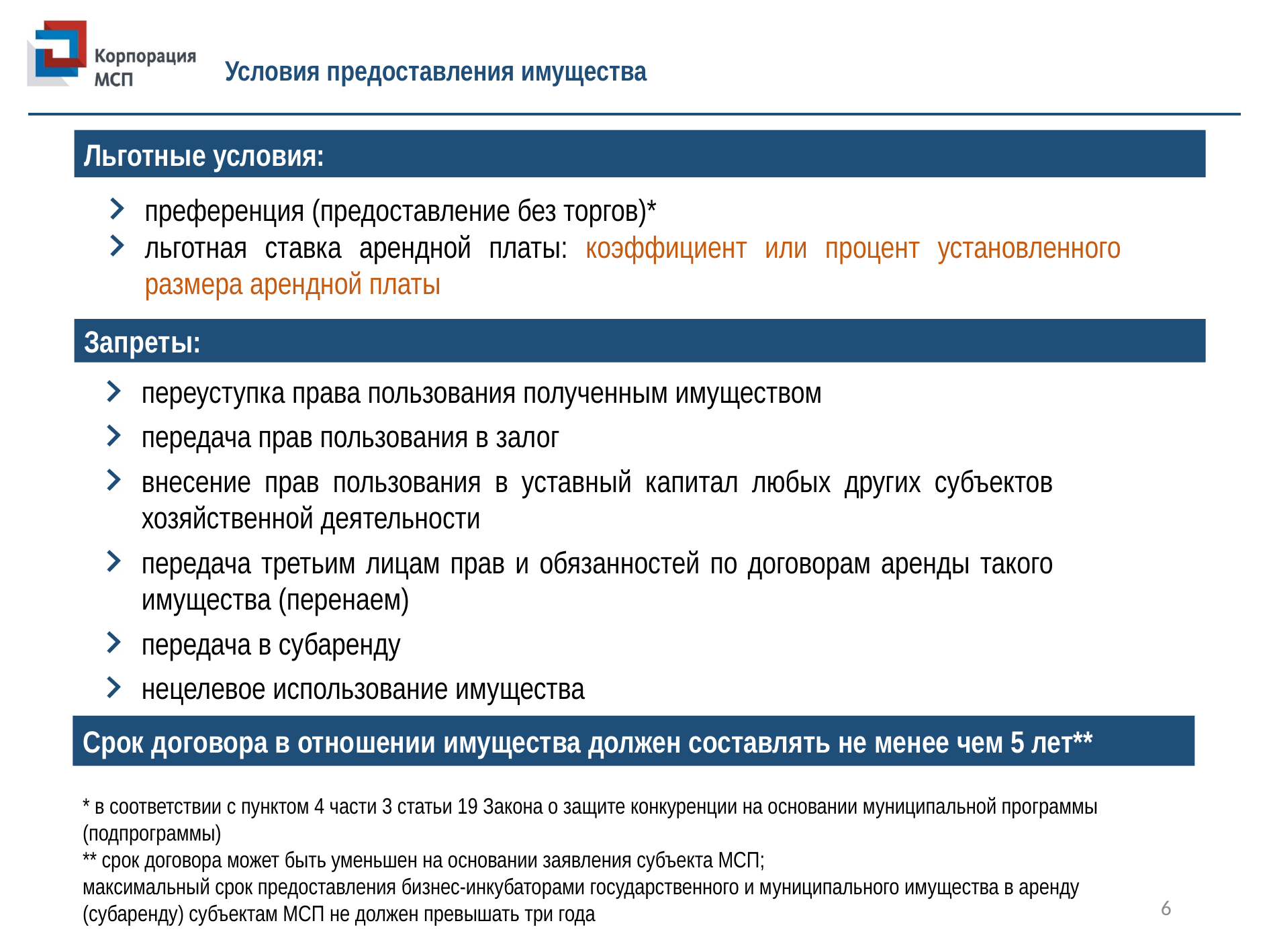

Условия предоставления имущества
Льготные условия:
преференция (предоставление без торгов)*
льготная ставка арендной платы: коэффициент или процент установленного размера арендной платы
Запреты:
переуступка права пользования полученным имуществом
передача прав пользования в залог
внесение прав пользования в уставный капитал любых других субъектов хозяйственной деятельности
передача третьим лицам прав и обязанностей по договорам аренды такого имущества (перенаем)
передача в субаренду
нецелевое использование имущества
Срок договора в отношении имущества должен составлять не менее чем 5 лет**
* в соответствии с пунктом 4 части 3 статьи 19 Закона о защите конкуренции на основании муниципальной программы (подпрограммы)
** срок договора может быть уменьшен на основании заявления субъекта МСП;
максимальный срок предоставления бизнес-инкубаторами государственного и муниципального имущества в аренду (субаренду) субъектам МСП не должен превышать три года
6